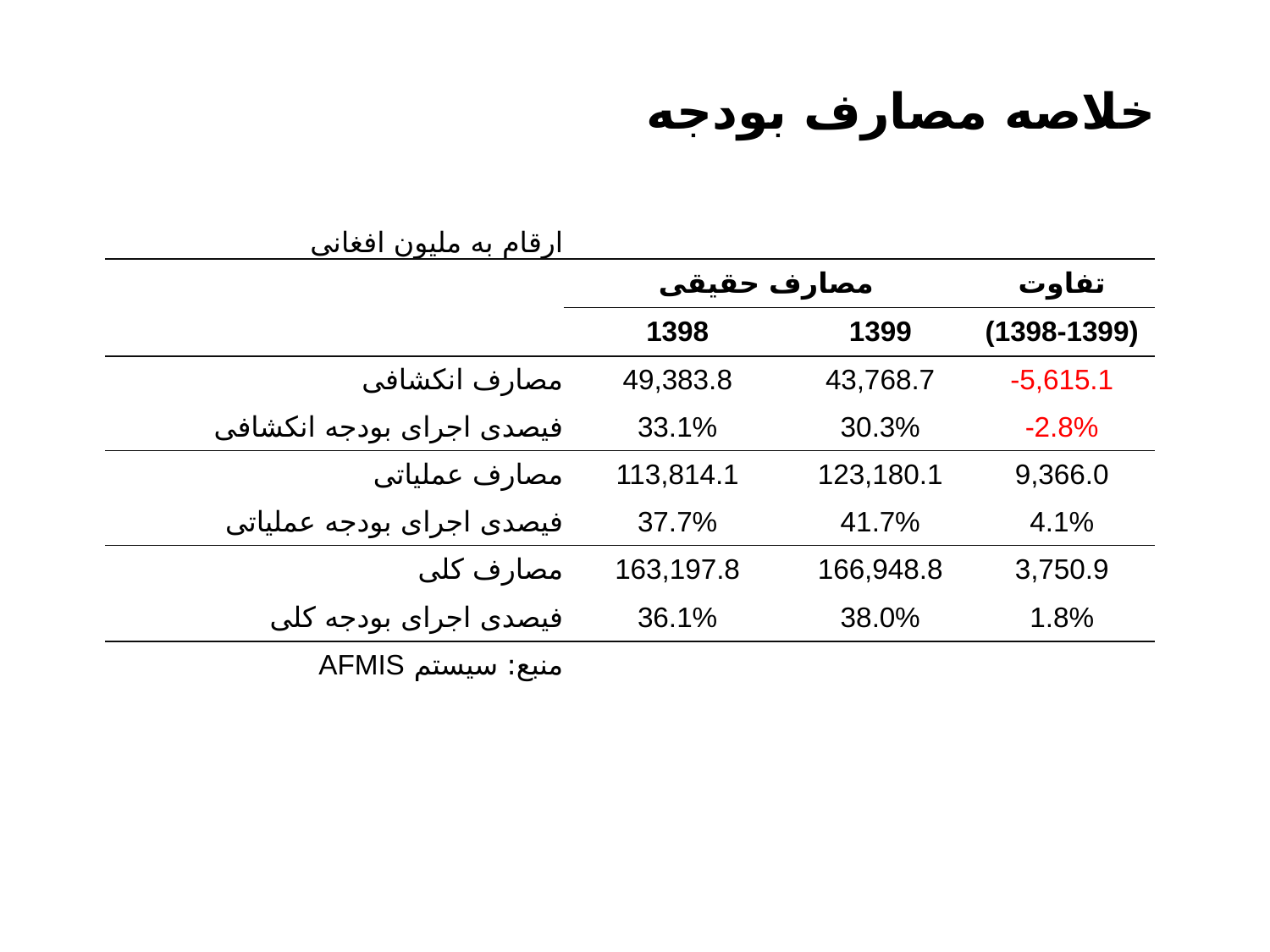

# خلاصه مصارف بودجه
| ارقام به ملیون افغانی |  |  |  |
| --- | --- | --- | --- |
|  | مصارف حقیقی |  | تفاوت |
|  | 1398 | 1399 | (1398-1399) |
| مصارف انکشافی | 49,383.8 | 43,768.7 | -5,615.1 |
| فیصدی اجرای بودجه انکشافی | 33.1% | 30.3% | -2.8% |
| مصارف عملیاتی | 113,814.1 | 123,180.1 | 9,366.0 |
| فیصدی اجرای بودجه عملیاتی | 37.7% | 41.7% | 4.1% |
| مصارف کلی | 163,197.8 | 166,948.8 | 3,750.9 |
| فیصدی اجرای بودجه کلی | 36.1% | 38.0% | 1.8% |
| منبع: سیستم AFMIS |  |  |  |